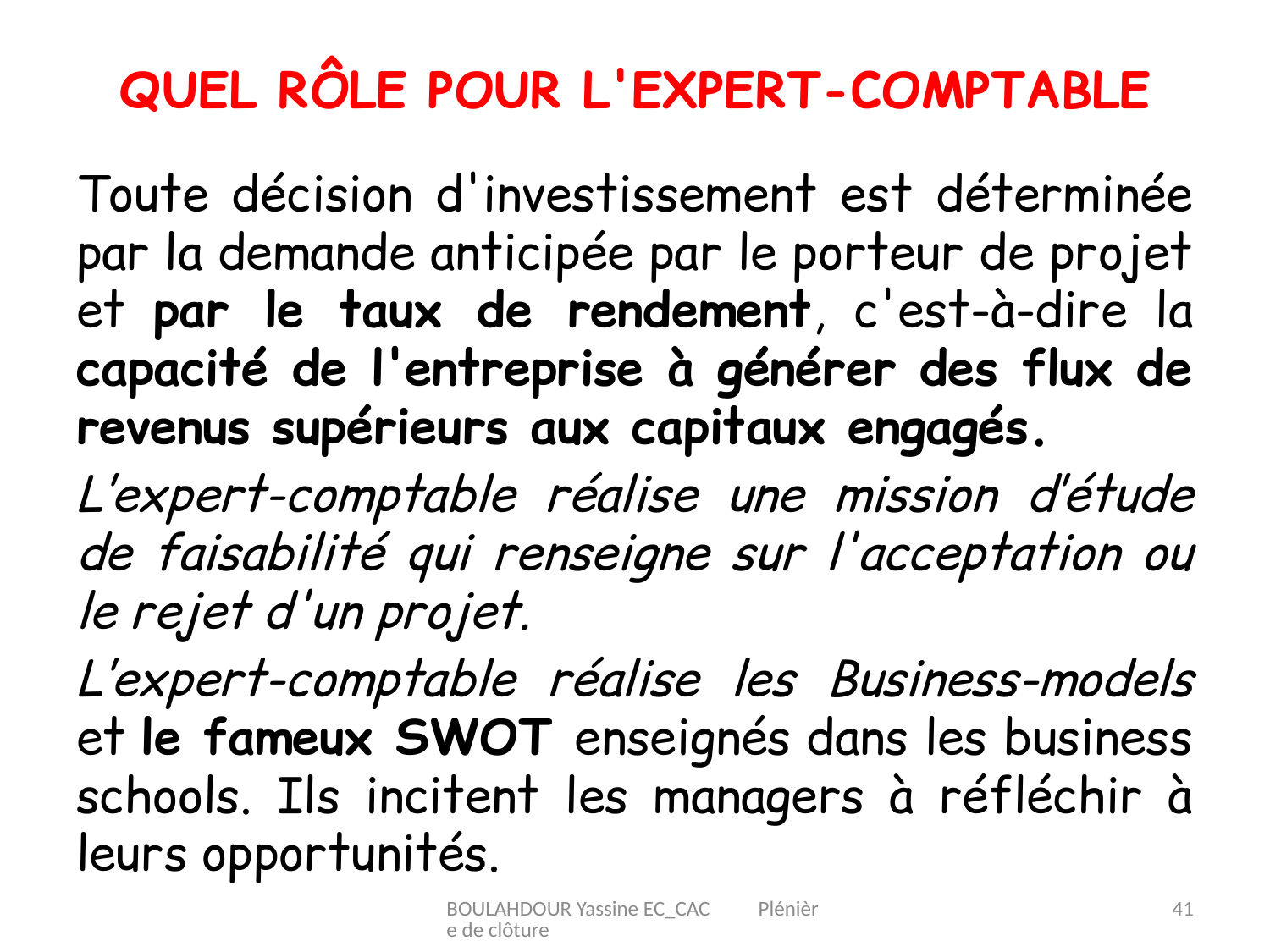

# Quel rôle pour l'expert-comptable
Toute décision d'investissement est déterminée par la demande anticipée par le porteur de projet et par le taux de rendement, c'est-à-dire la capacité de l'entreprise à générer des flux de revenus supérieurs aux capitaux engagés.
L’expert-comptable réalise une mission d’étude de faisabilité qui renseigne sur l'acceptation ou le rejet d'un projet.
L’expert-comptable réalise les Business-models et le fameux SWOT enseignés dans les business schools. Ils incitent les managers à réfléchir à leurs opportunités.
BOULAHDOUR Yassine EC_CAC          Plénière de clôture
41